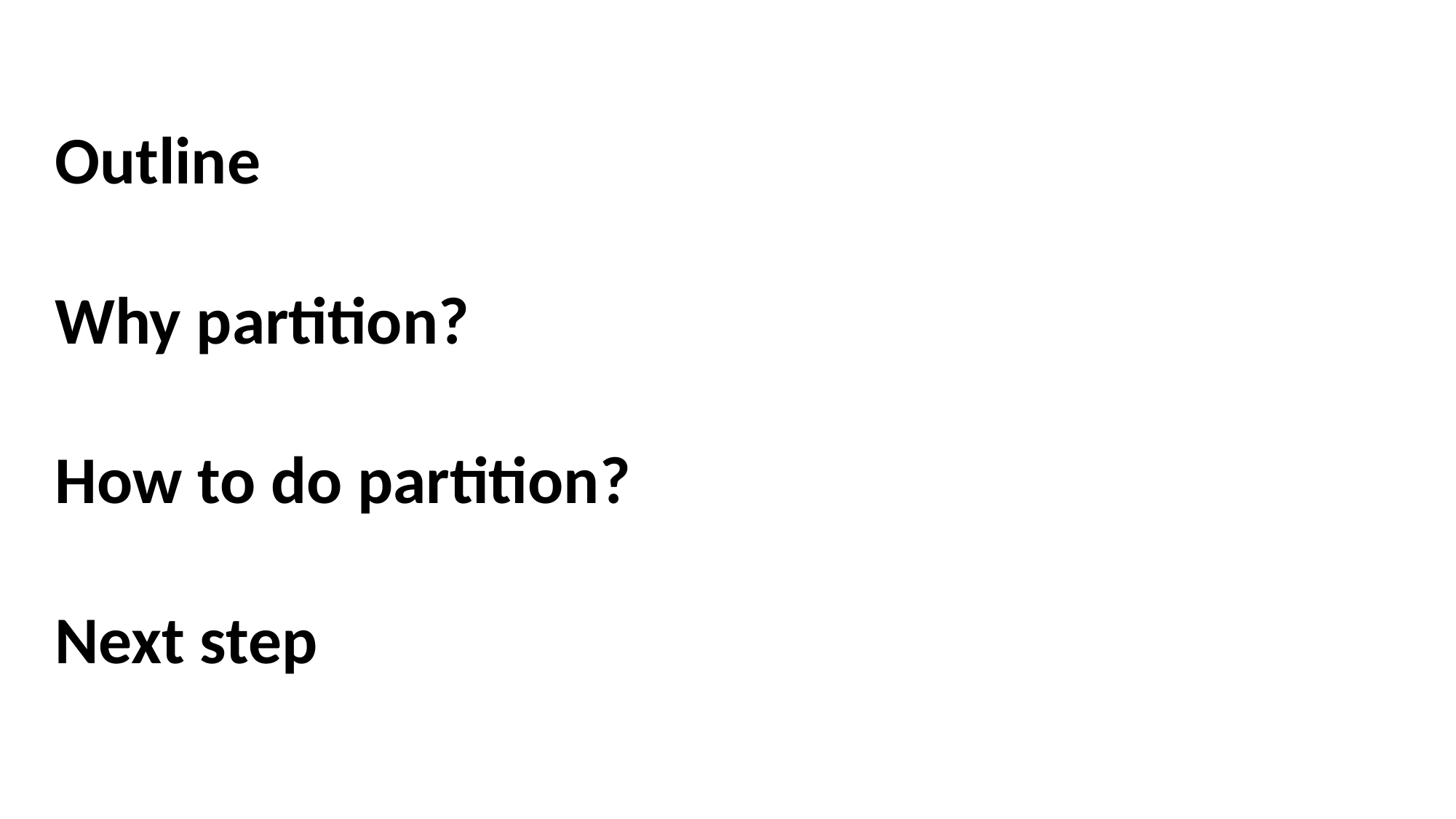

Outline

Why partition?

How to do partition?

Next step